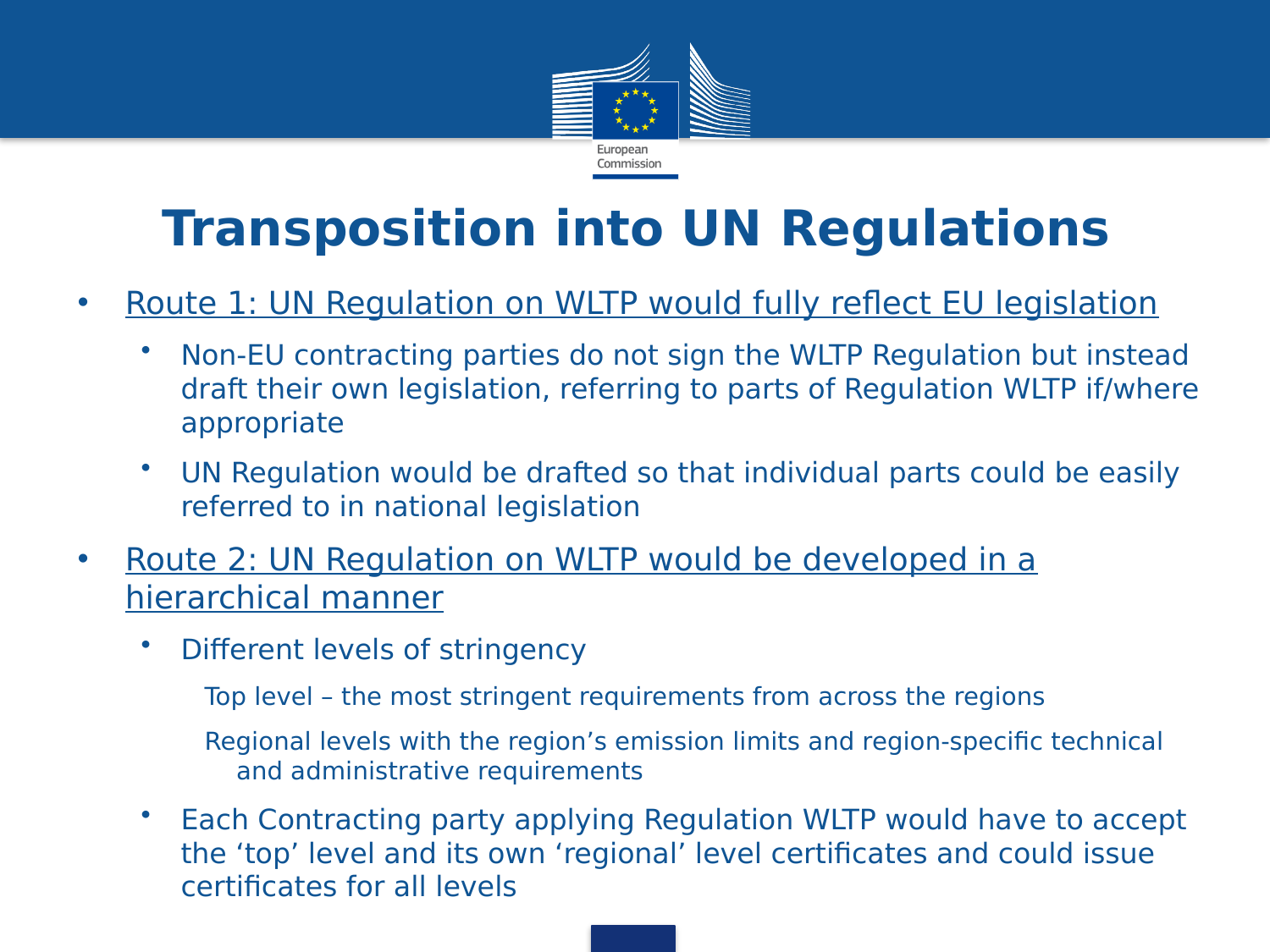

# Transposition into UN Regulations
Route 1: UN Regulation on WLTP would fully reflect EU legislation
Non-EU contracting parties do not sign the WLTP Regulation but instead draft their own legislation, referring to parts of Regulation WLTP if/where appropriate
UN Regulation would be drafted so that individual parts could be easily referred to in national legislation
Route 2: UN Regulation on WLTP would be developed in a hierarchical manner
Different levels of stringency
Top level – the most stringent requirements from across the regions
Regional levels with the region’s emission limits and region-specific technical and administrative requirements
Each Contracting party applying Regulation WLTP would have to accept the ‘top’ level and its own ‘regional’ level certificates and could issue certificates for all levels